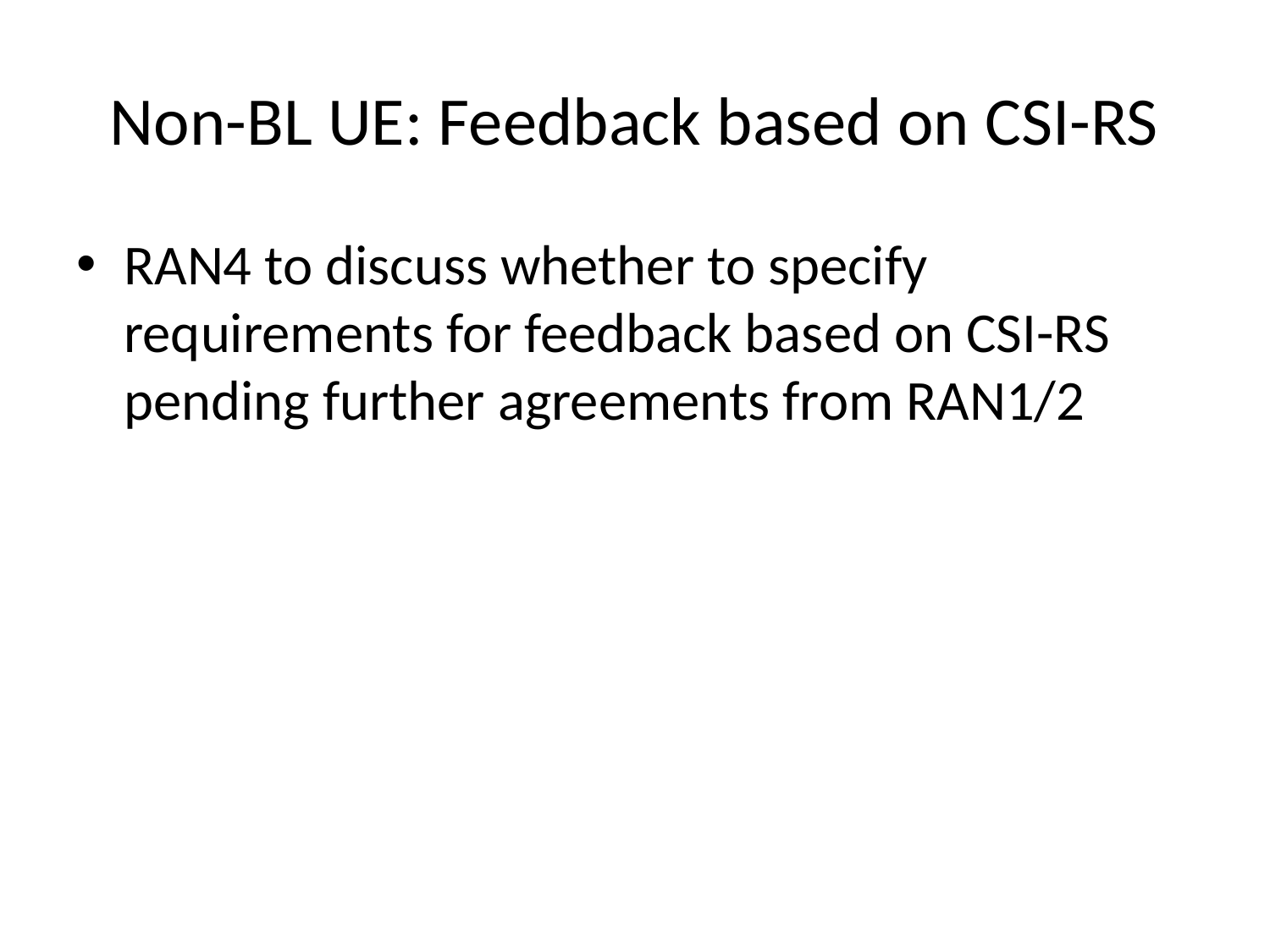

# Non-BL UE: Feedback based on CSI-RS
RAN4 to discuss whether to specify requirements for feedback based on CSI-RS pending further agreements from RAN1/2